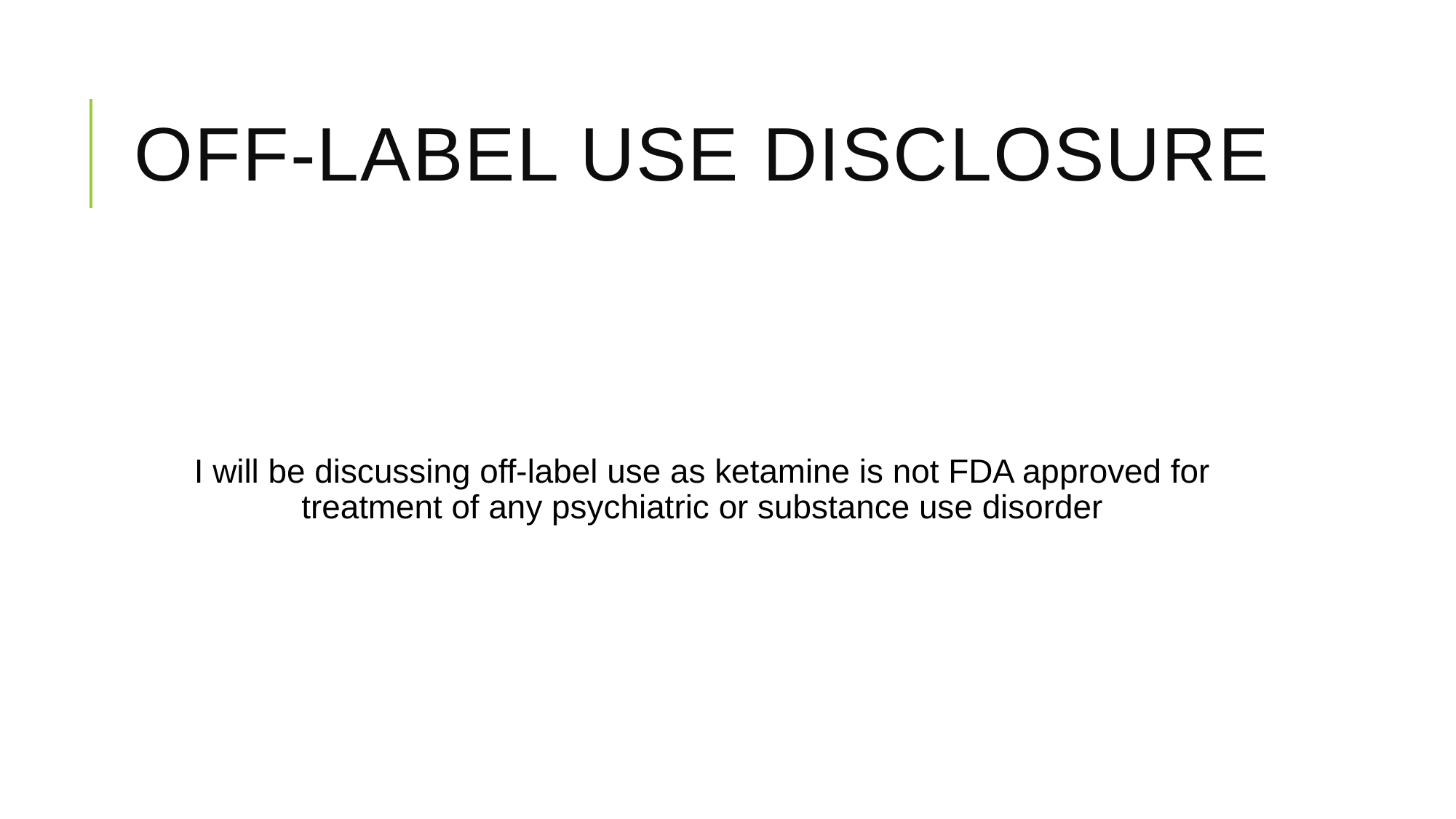

# Off-label use disclosure

I will be discussing off-label use as ketamine is not FDA approved for treatment of any psychiatric or substance use disorder